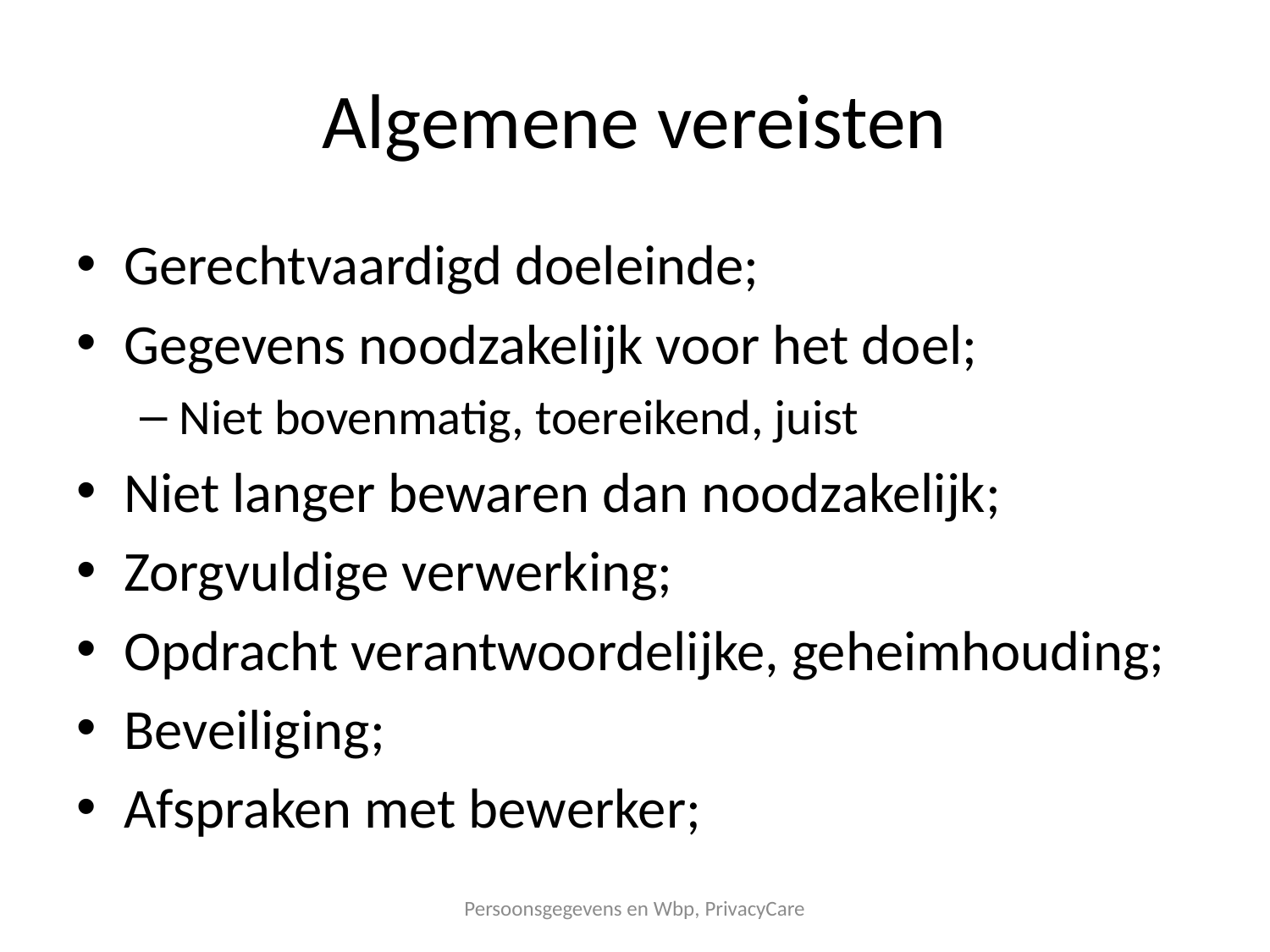

# Algemene vereisten
Gerechtvaardigd doeleinde;
Gegevens noodzakelijk voor het doel;
Niet bovenmatig, toereikend, juist
Niet langer bewaren dan noodzakelijk;
Zorgvuldige verwerking;
Opdracht verantwoordelijke, geheimhouding;
Beveiliging;
Afspraken met bewerker;

Persoonsgegevens en Wbp, PrivacyCare